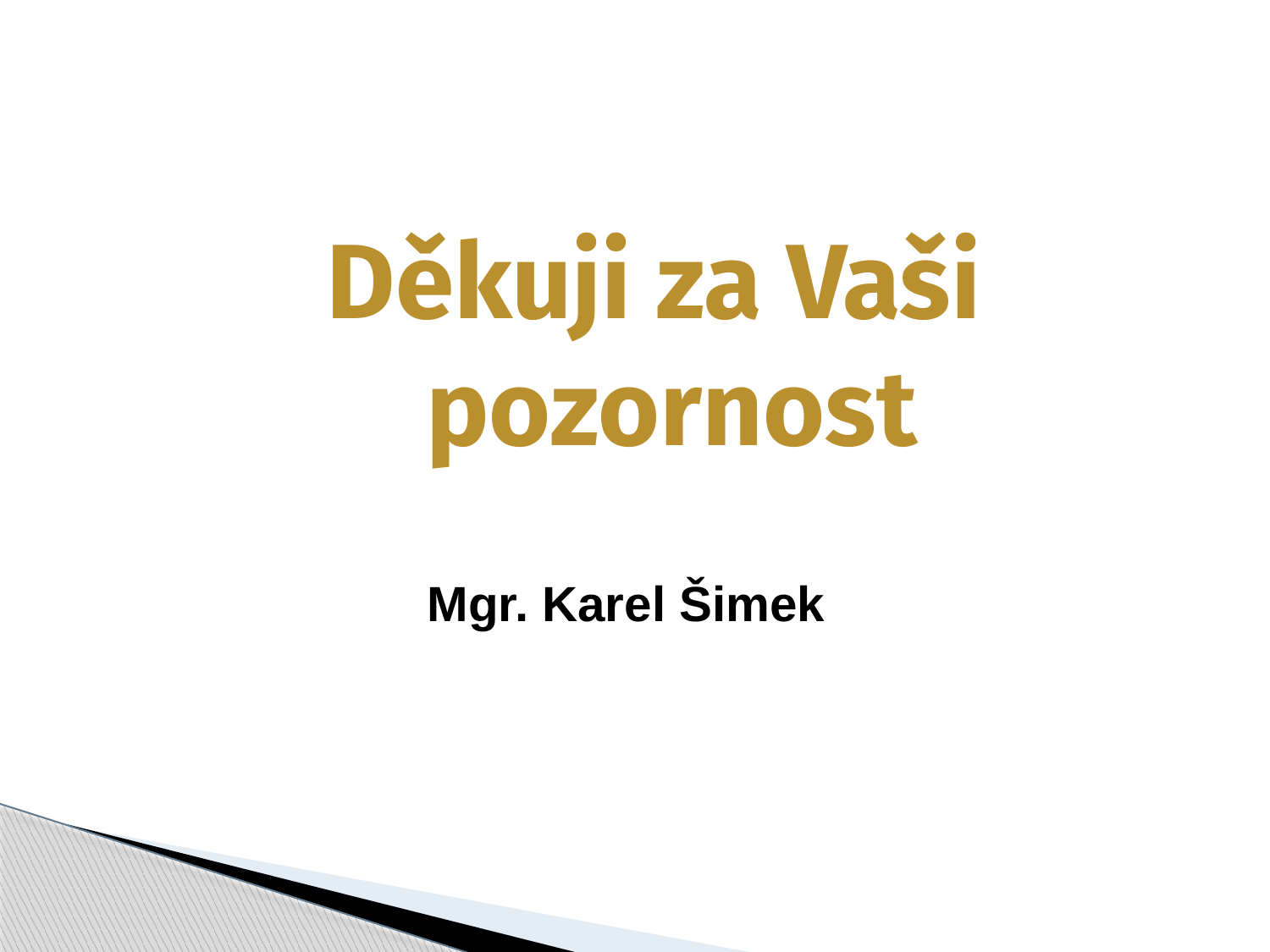

Děkuji za Vaši pozornost
Mgr. Karel Šimek